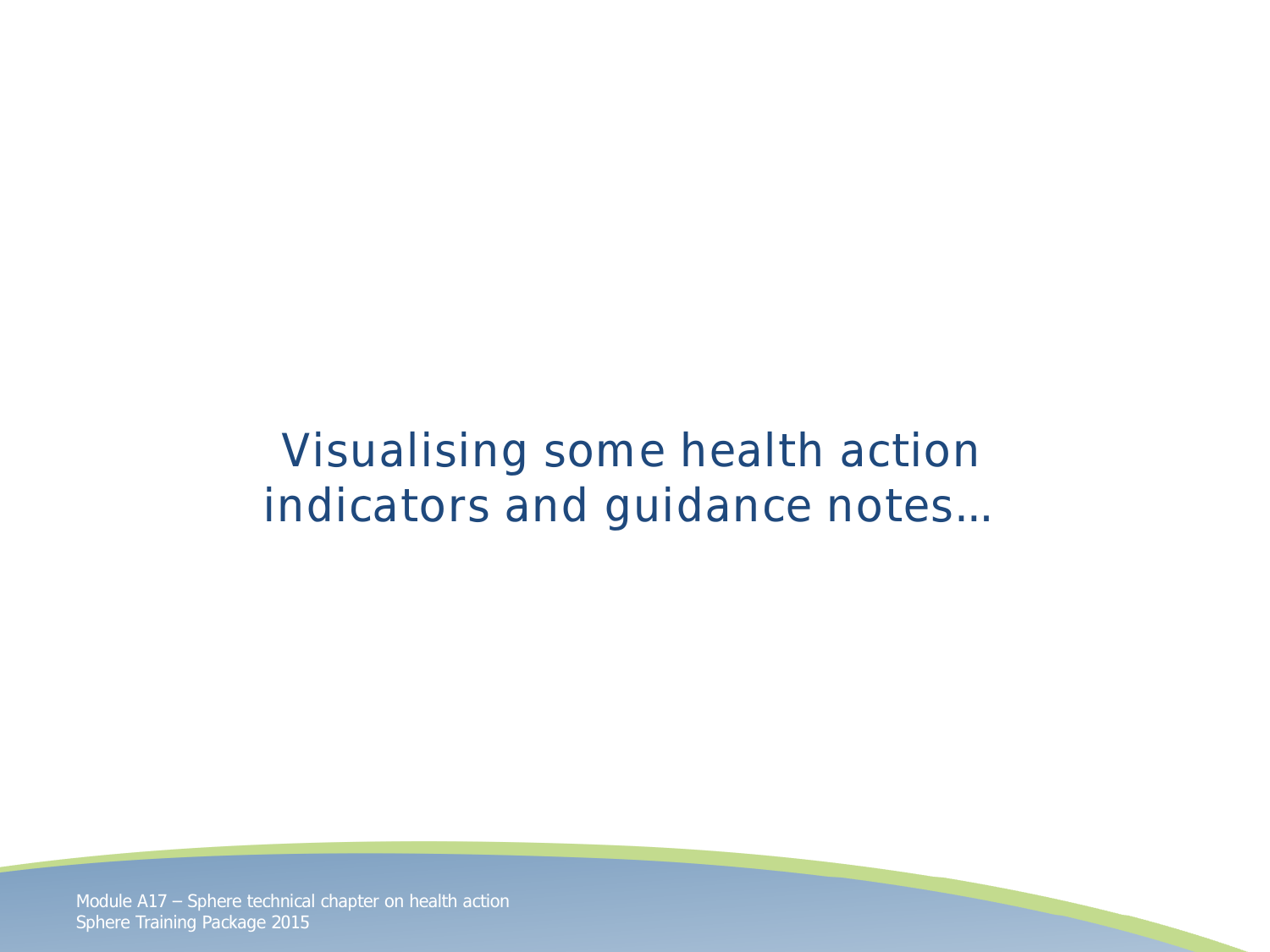

# Visualising some health action indicators and guidance notes…
Module A17 – Sphere technical chapter on health action
Sphere Training Package 2015